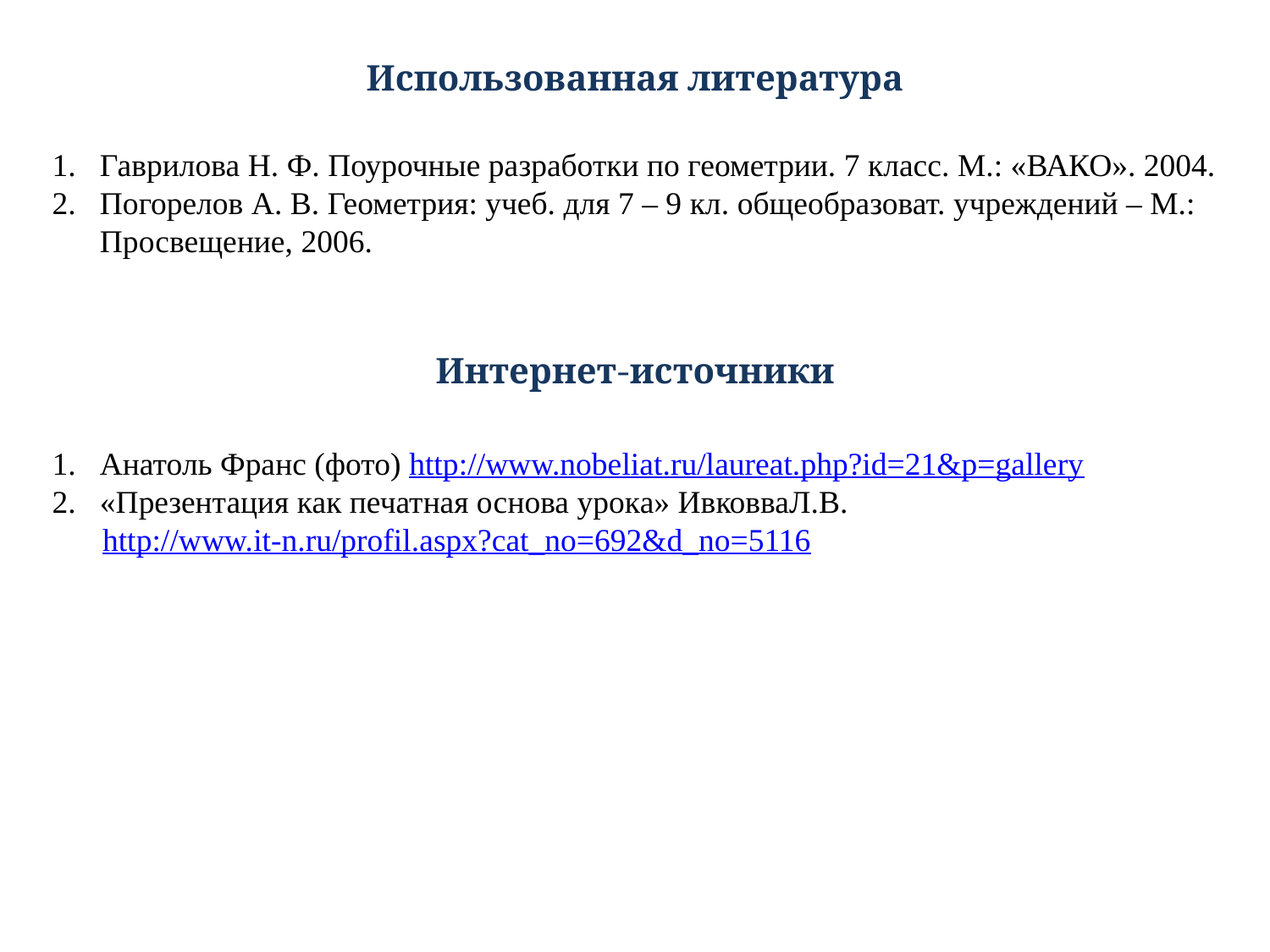

Использованная литература
Гаврилова Н. Ф. Поурочные разработки по геометрии. 7 класс. М.: «ВАКО». 2004.
Погорелов А. В. Геометрия: учеб. для 7 – 9 кл. общеобразоват. учреждений – М.: Просвещение, 2006.
Интернет-источники
Анатоль Франс (фото) http://www.nobeliat.ru/laureat.php?id=21&p=gallery
«Презентация как печатная основа урока» ИвковваЛ.В.
http://www.it-n.ru/profil.aspx?cat_no=692&d_no=5116